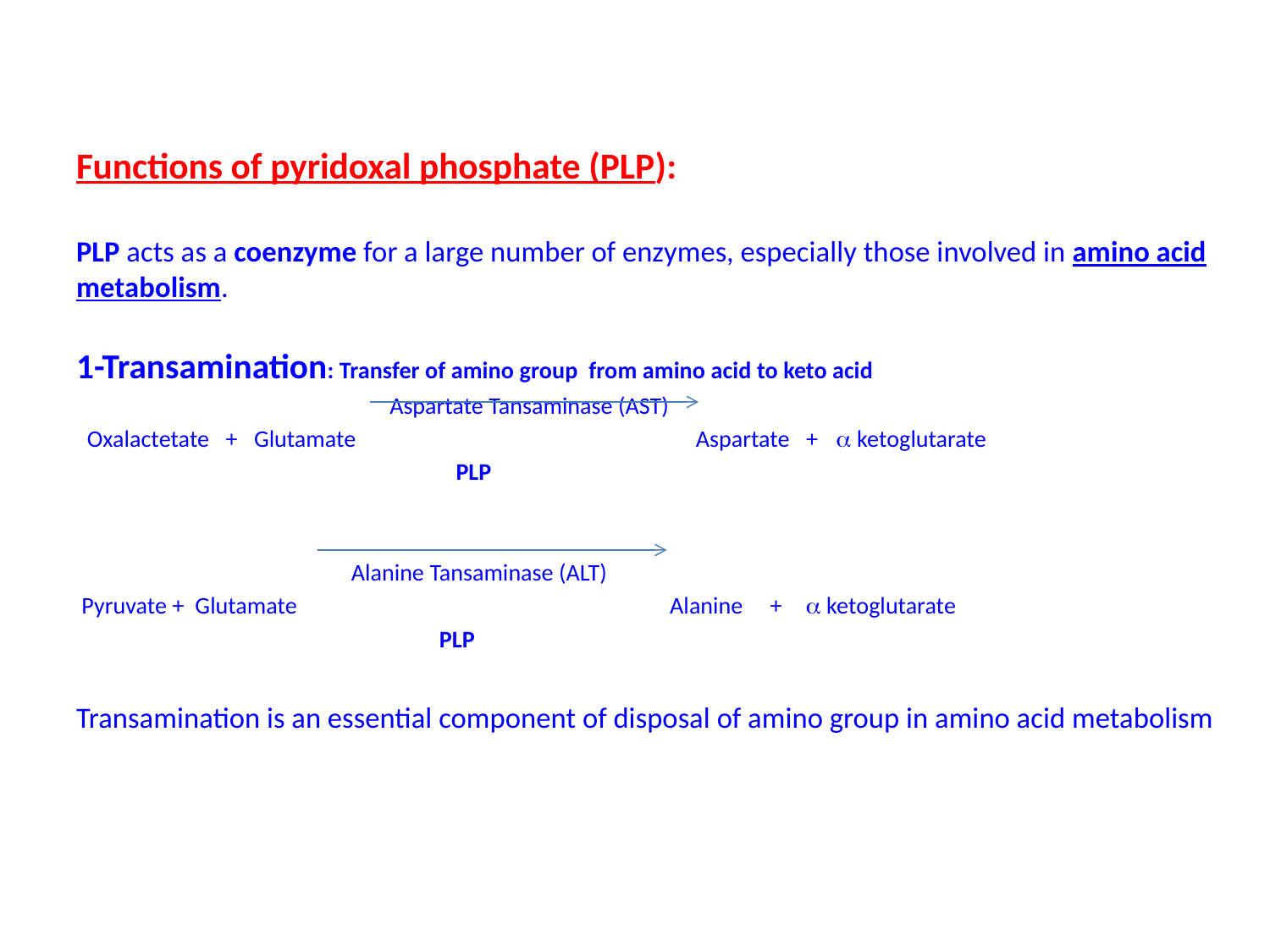

Functions of pyridoxal phosphate (PLP):

PLP acts as a coenzyme for a large number of enzymes, especially those involved in amino acid metabolism.

1-Transamination: Transfer of amino group  from amino acid to keto acid
                                                         Aspartate Tansaminase (AST)
  Oxalactetate   +   Glutamate                                                              Aspartate   +   α ketoglutarate
                                                                     PLP

                                                  Alanine Tansaminase (ALT)
 Pyruvate +  Glutamate                                                                    Alanine     +    α ketoglutarate
                                                                  PLP

Transamination is an essential component of disposal of amino group in amino acid metabolism